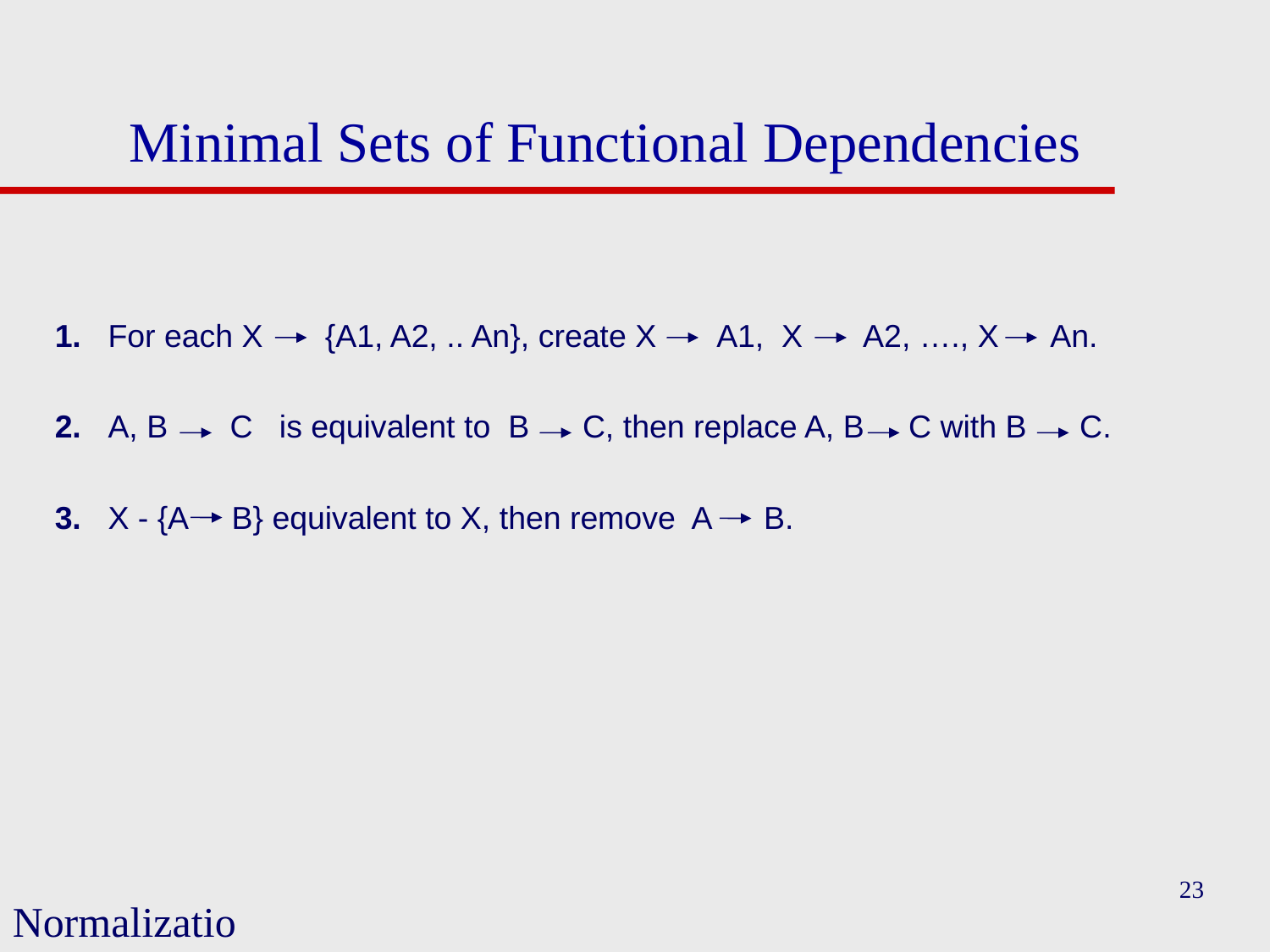

# Minimal Sets of Functional Dependencies

1.   For each X       {A1, A2, .. An}, create X       A1,  X       A2, …., X      An.
2.   A, B       C   is equivalent to  B      C, then replace A, B     C with B      C.
3.   X - {A     B} equivalent to X, then remove  A      B.

23
Normalization